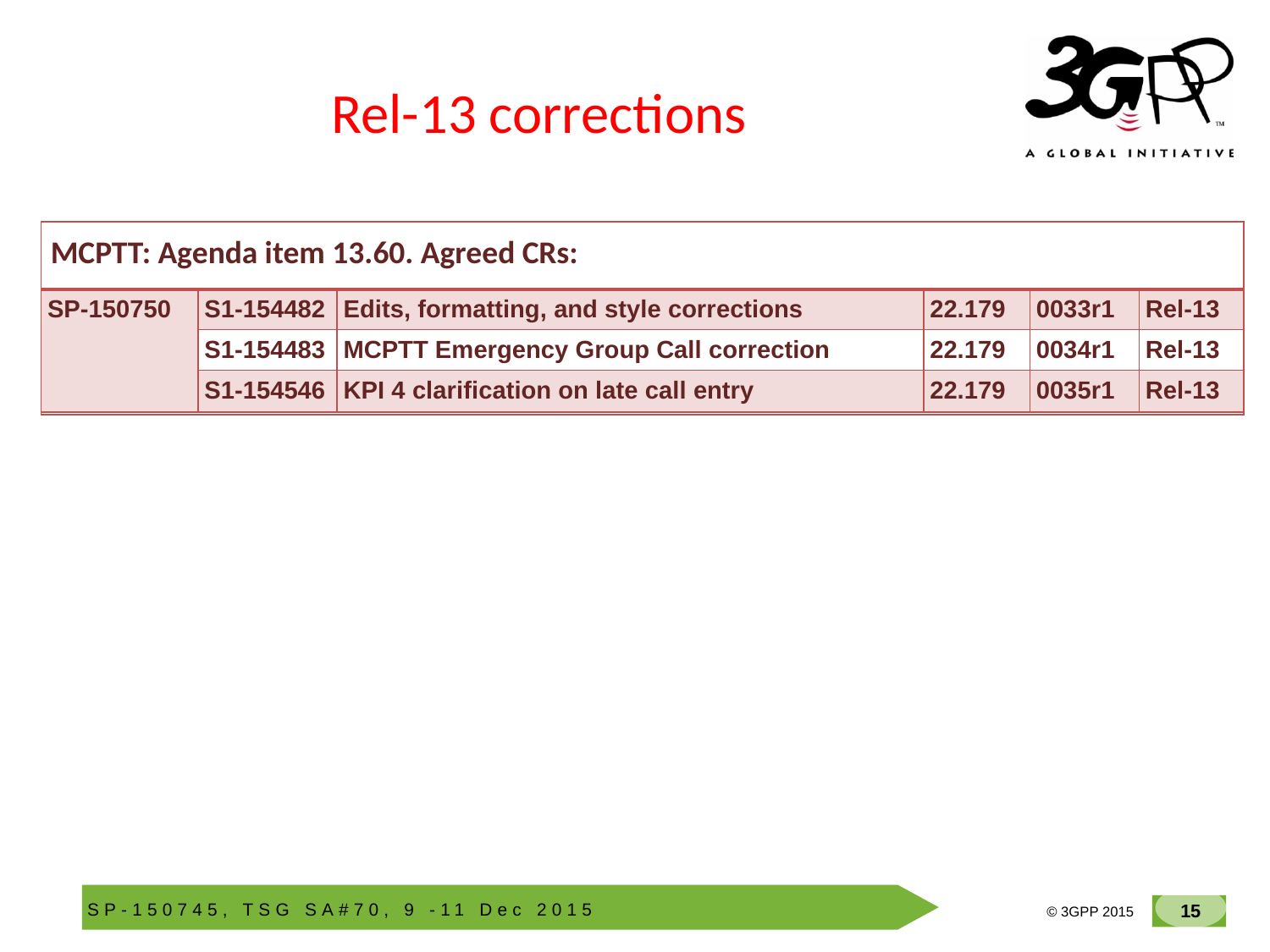

# Rel-13 corrections
| MCPTT: Agenda item 13.60. Agreed CRs: |  |  |  |  |  |
| --- | --- | --- | --- | --- | --- |
| SP-150750 | S1-154482 | Edits, formatting, and style corrections | 22.179 | 0033r1 | Rel-13 |
|  | S1-154483 | MCPTT Emergency Group Call correction | 22.179 | 0034r1 | Rel-13 |
|  | S1-154546 | KPI 4 clarification on late call entry | 22.179 | 0035r1 | Rel-13 |
|  |  |  |  |  |  |